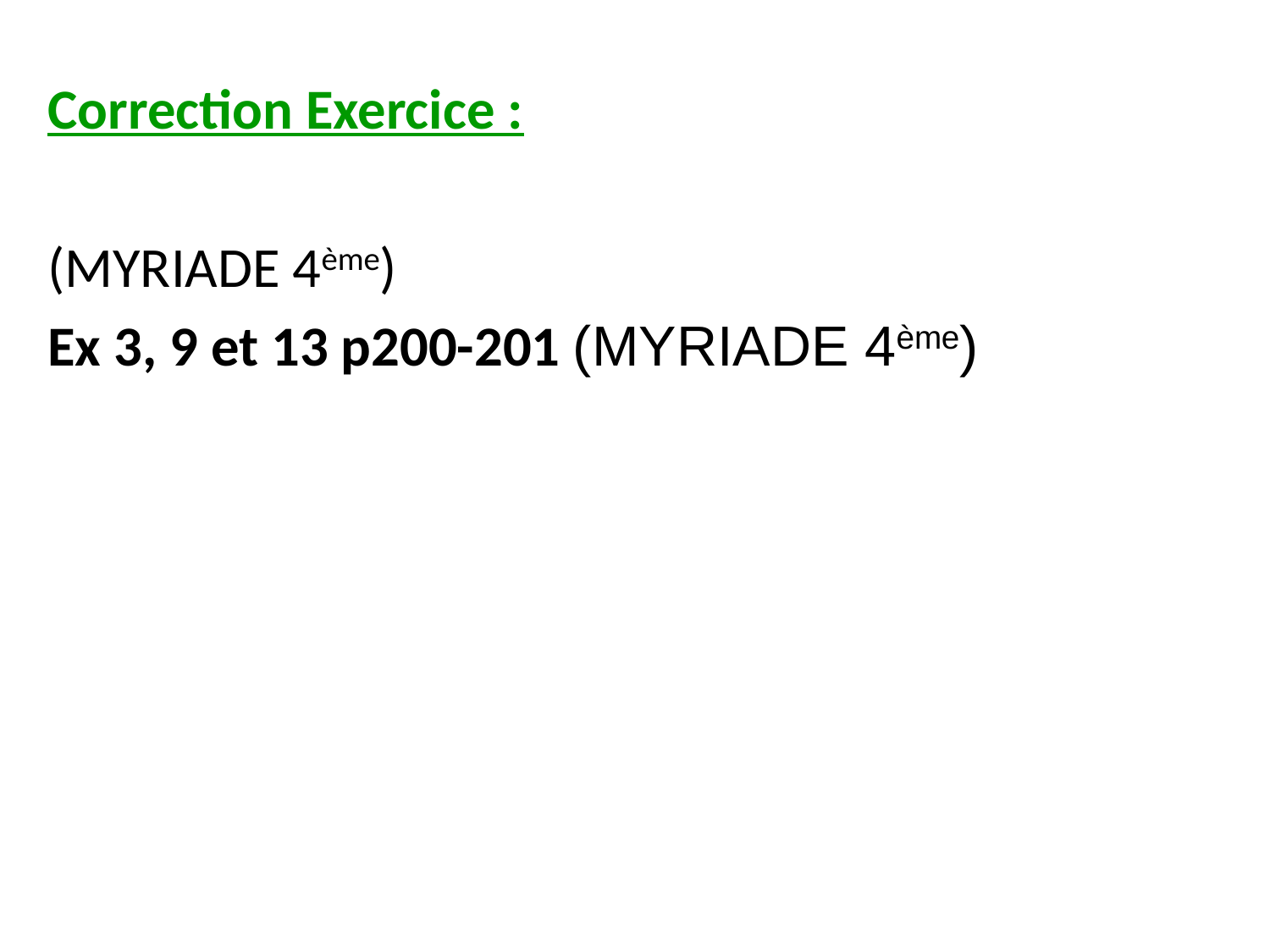

Correction Exercice :

(MYRIADE 4ème)
Ex 3, 9 et 13 p200-201 (MYRIADE 4ème)